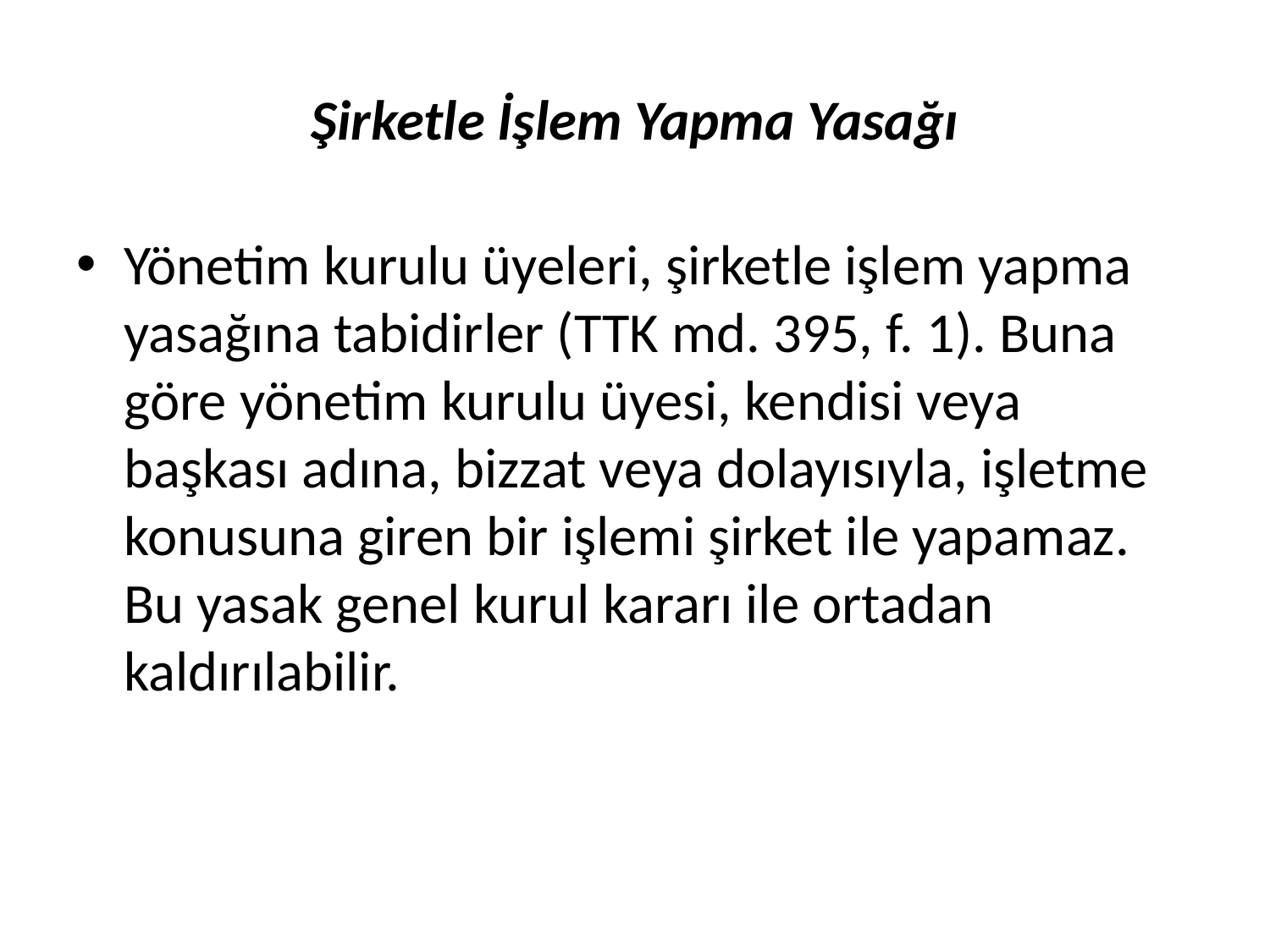

# Şirketle İşlem Yapma Yasağı
Yönetim kurulu üyeleri, şirketle işlem yapma yasağına tabidirler (TTK md. 395, f. 1). Buna göre yönetim kurulu üyesi, kendisi veya başkası adına, bizzat veya dolayısıyla, işletme konusuna giren bir işlemi şirket ile yapamaz. Bu yasak genel kurul kararı ile ortadan kaldırılabilir.